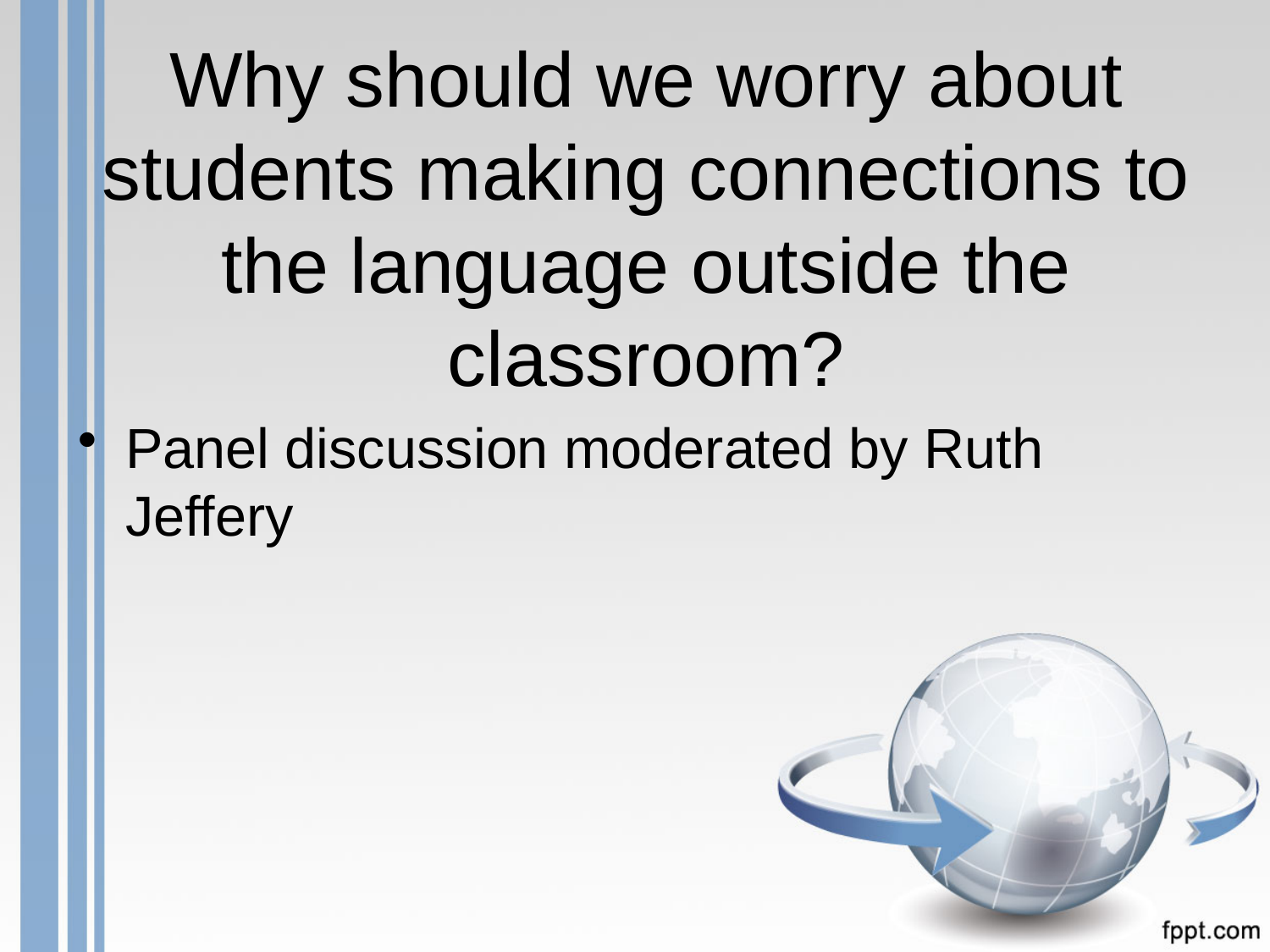

# Why should we worry about students making connections to the language outside the classroom?
Panel discussion moderated by Ruth Jeffery